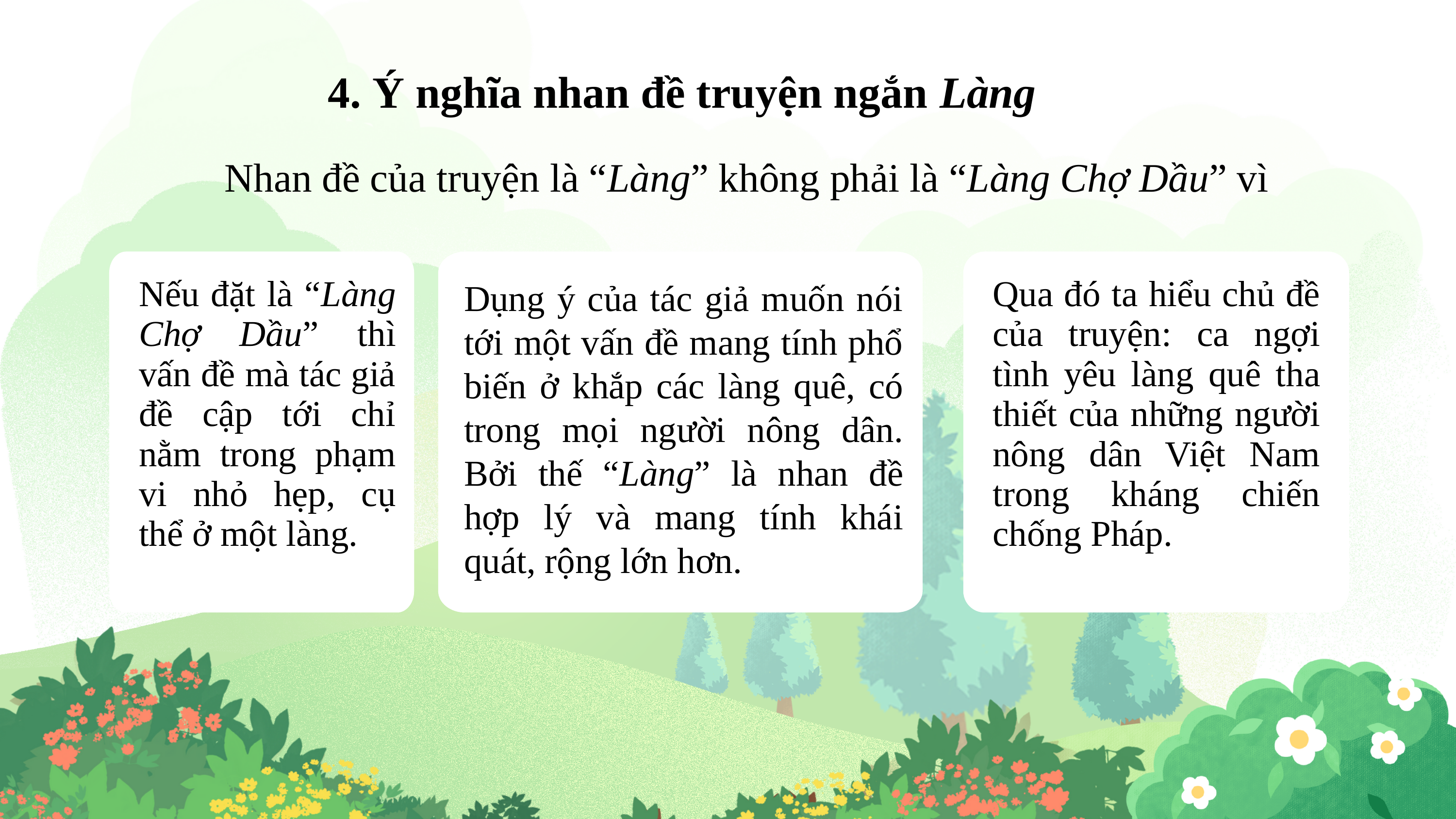

4. Ý nghĩa nhan đề truyện ngắn Làng
Nhan đề của truyện là “Làng” không phải là “Làng Chợ Dầu” vì

Nếu đặt là “Làng Chợ Dầu” thì vấn đề mà tác giả đề cập tới chỉ nằm trong phạm vi nhỏ hẹp, cụ thể ở một làng.
Qua đó ta hiểu chủ đề của truyện: ca ngợi tình yêu làng quê tha thiết của những người nông dân Việt Nam trong kháng chiến chống Pháp.
Dụng ý của tác giả muốn nói tới một vấn đề mang tính phổ biến ở khắp các làng quê, có trong mọi người nông dân. Bởi thế “Làng” là nhan đề hợp lý và mang tính khái quát, rộng lớn hơn.